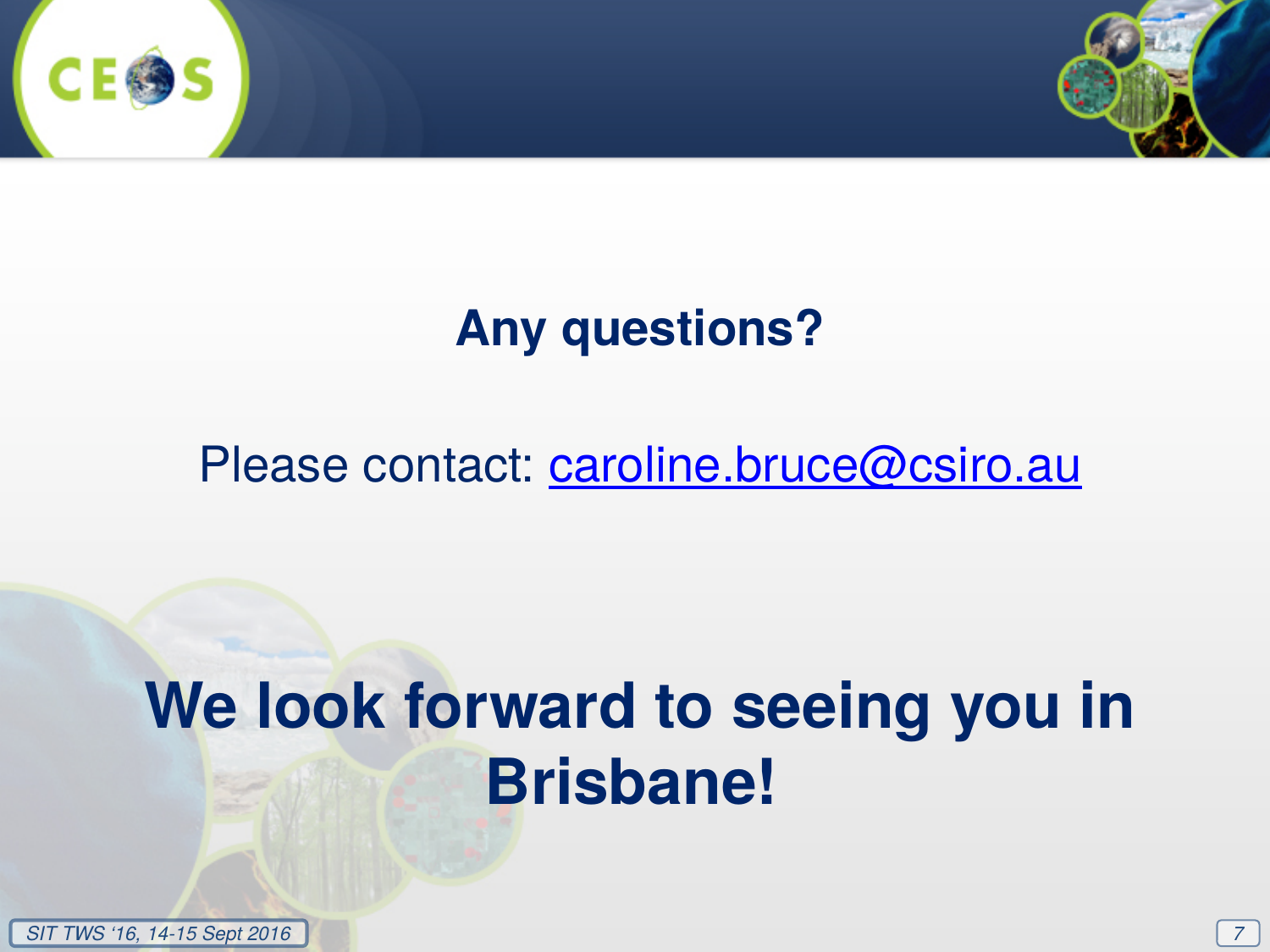

Any questions?

Please contact: caroline.bruce@csiro.au

We look forward to seeing you in Brisbane!
7